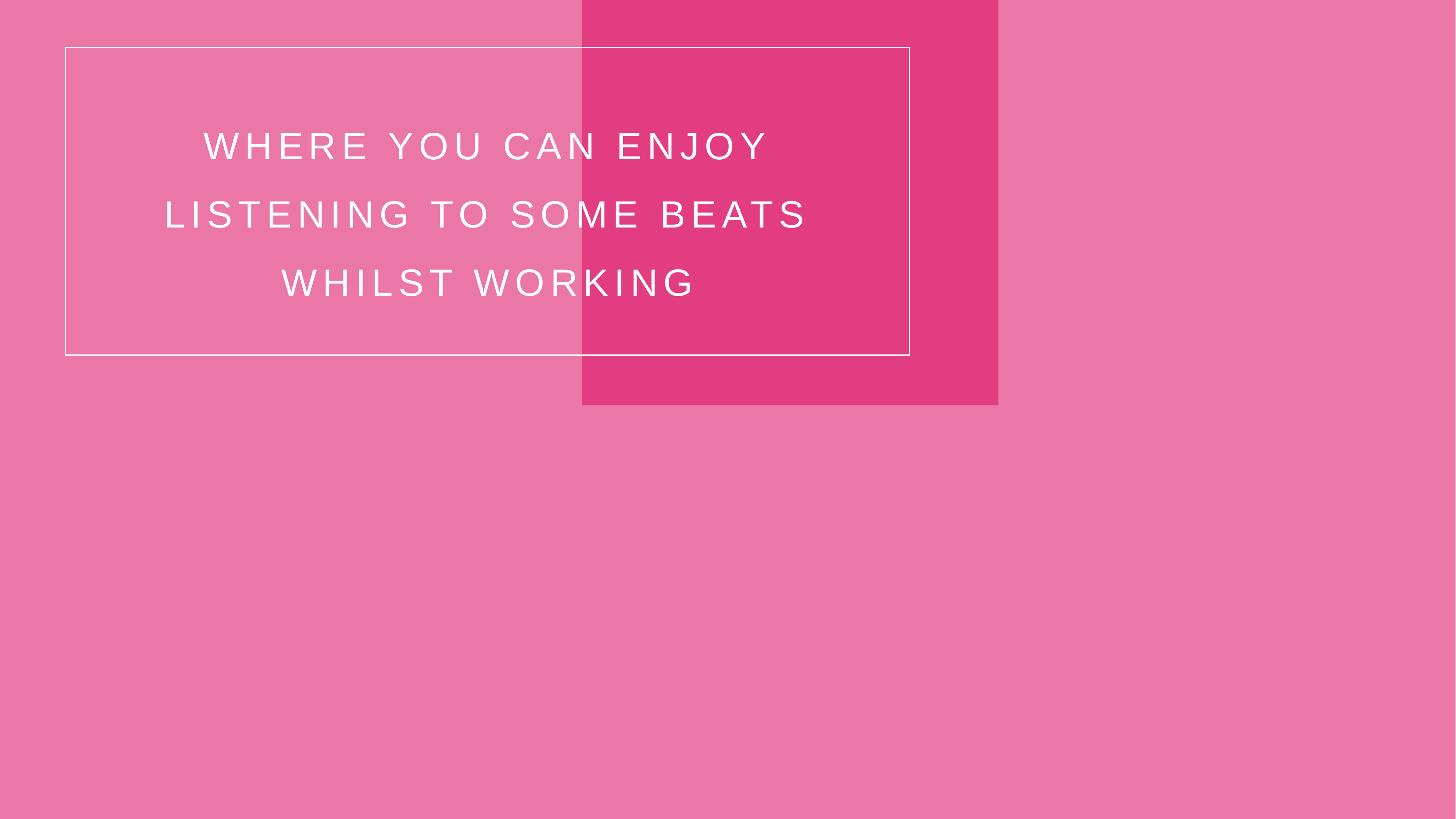

WHERE YOU CAN ENJOY LISTENING TO SOME BEATS WHILST WORKING